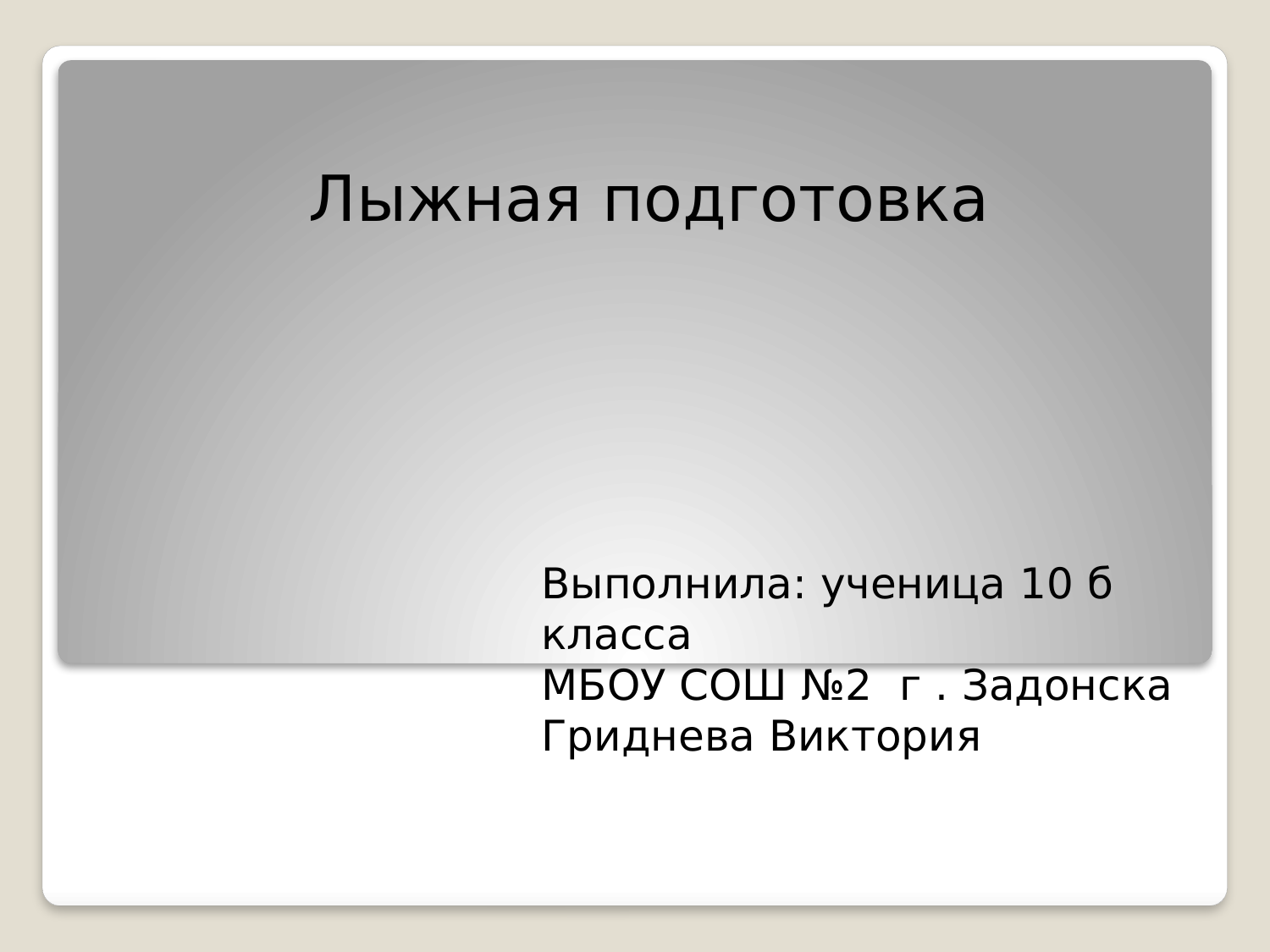

# Лыжная подготовка
Выполнила: ученица 10 б класса
МБОУ СОШ №2  г . Задонска
Гриднева Виктория